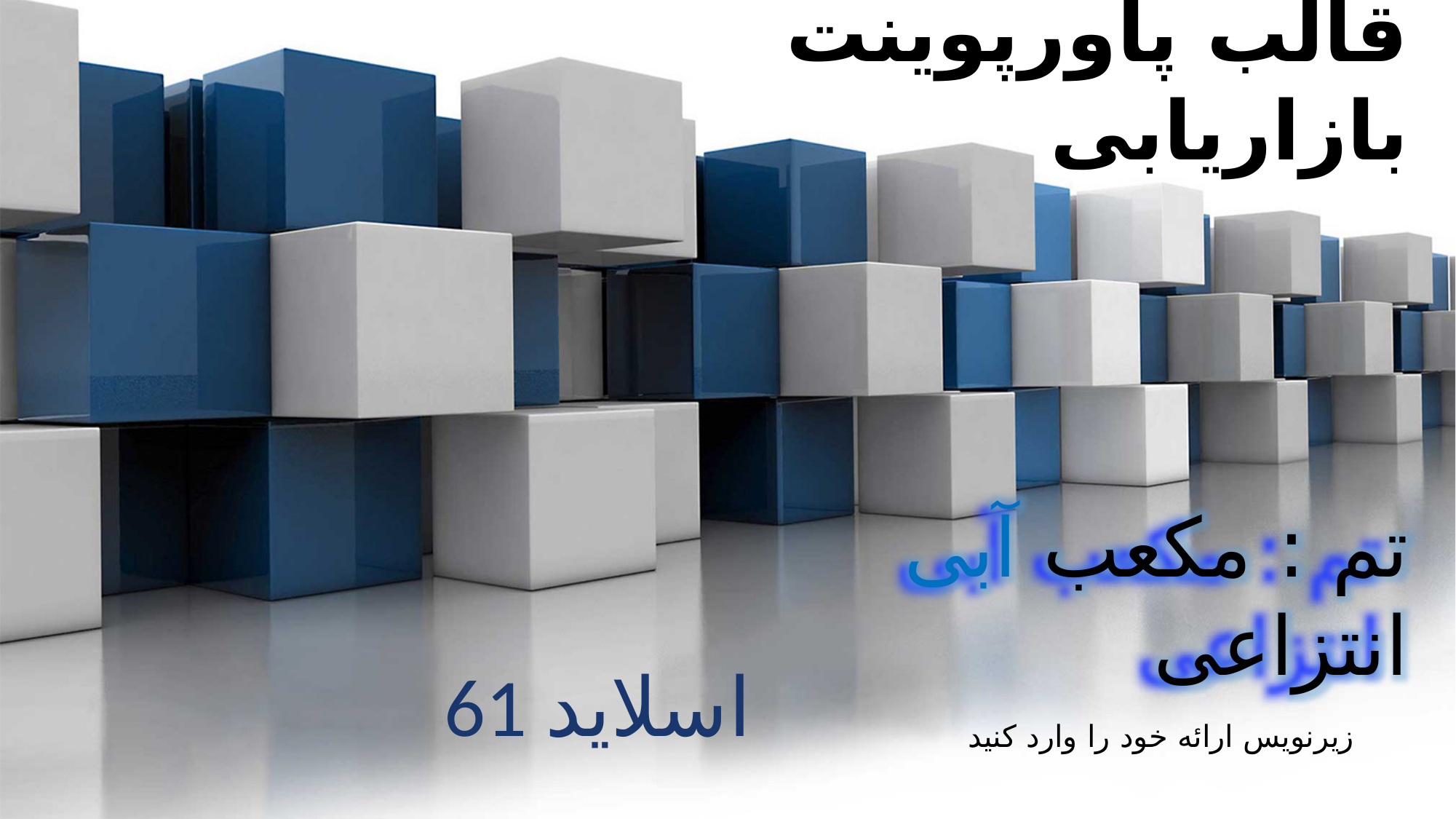

قالب پاورپوینت بازاریابی
تم : مکعب آبی انتزاعی
61 اسلاید
زیرنویس ارائه خود را وارد کنید